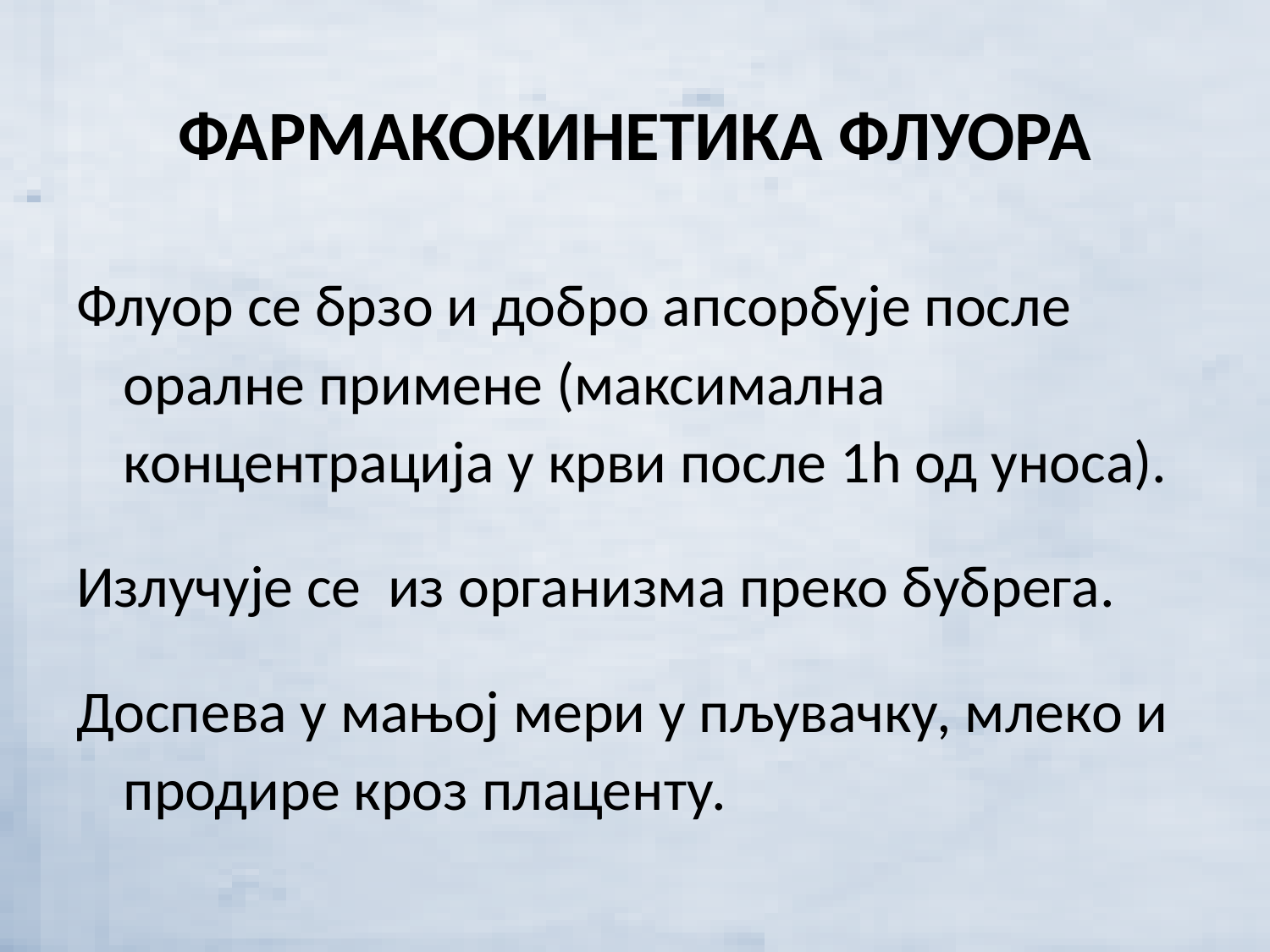

# ФАРМАКОКИНЕТИКА ФЛУОРА
Флуор се брзо и добро апсорбује после оралне примене (максимална концентрација у крви после 1h од уноса).

Излучује се  из организма преко бубрега.

Доспева у мањој мери у пљувачку, млеко и продире кроз плаценту.